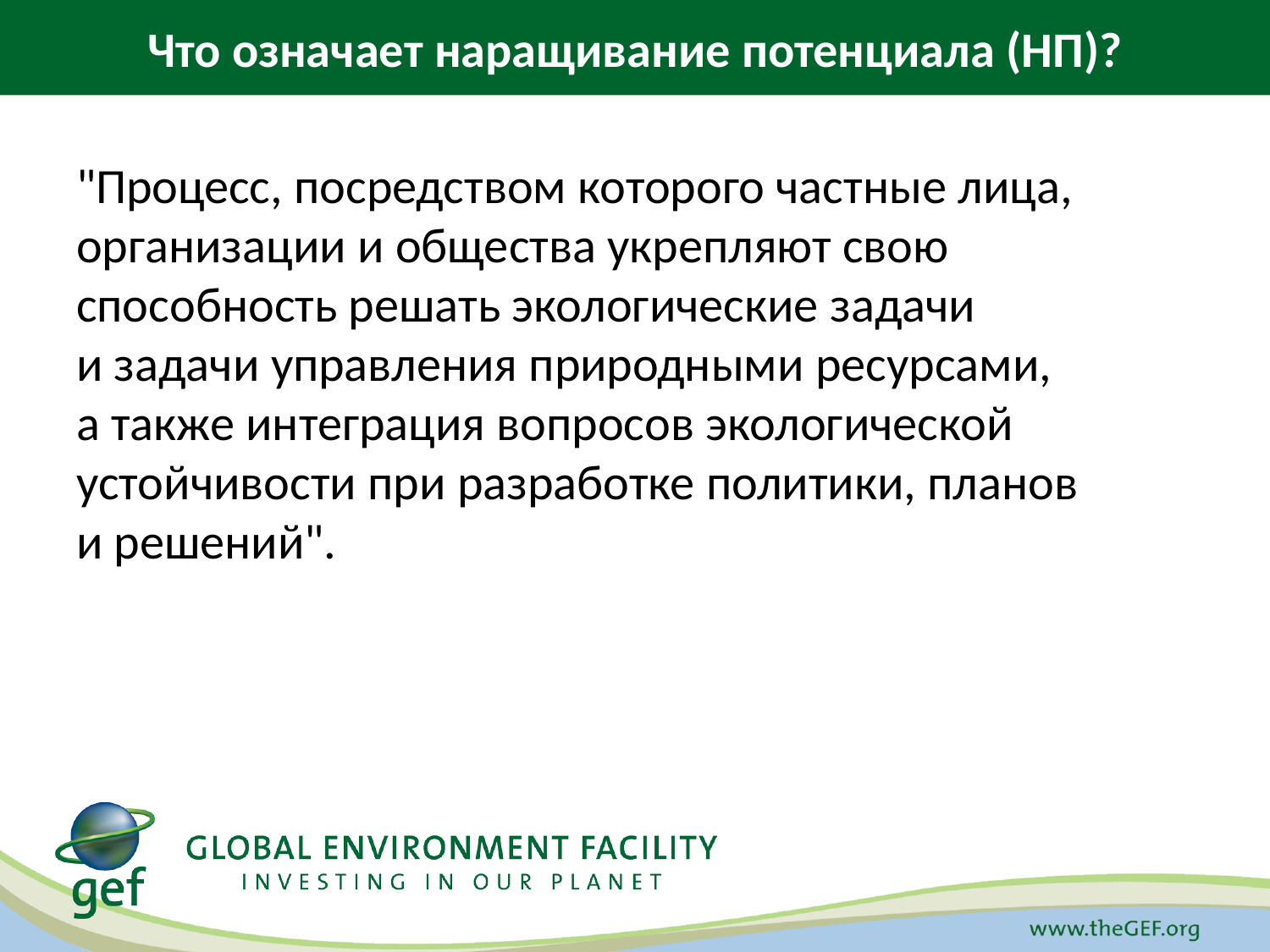

Что означает наращивание потенциала (НП)?
"Процесс, посредством которого частные лица, организации и общества укрепляют свою способность решать экологические задачи
и задачи управления природными ресурсами,
а также интеграция вопросов экологической устойчивости при разработке политики, планов
и решений".